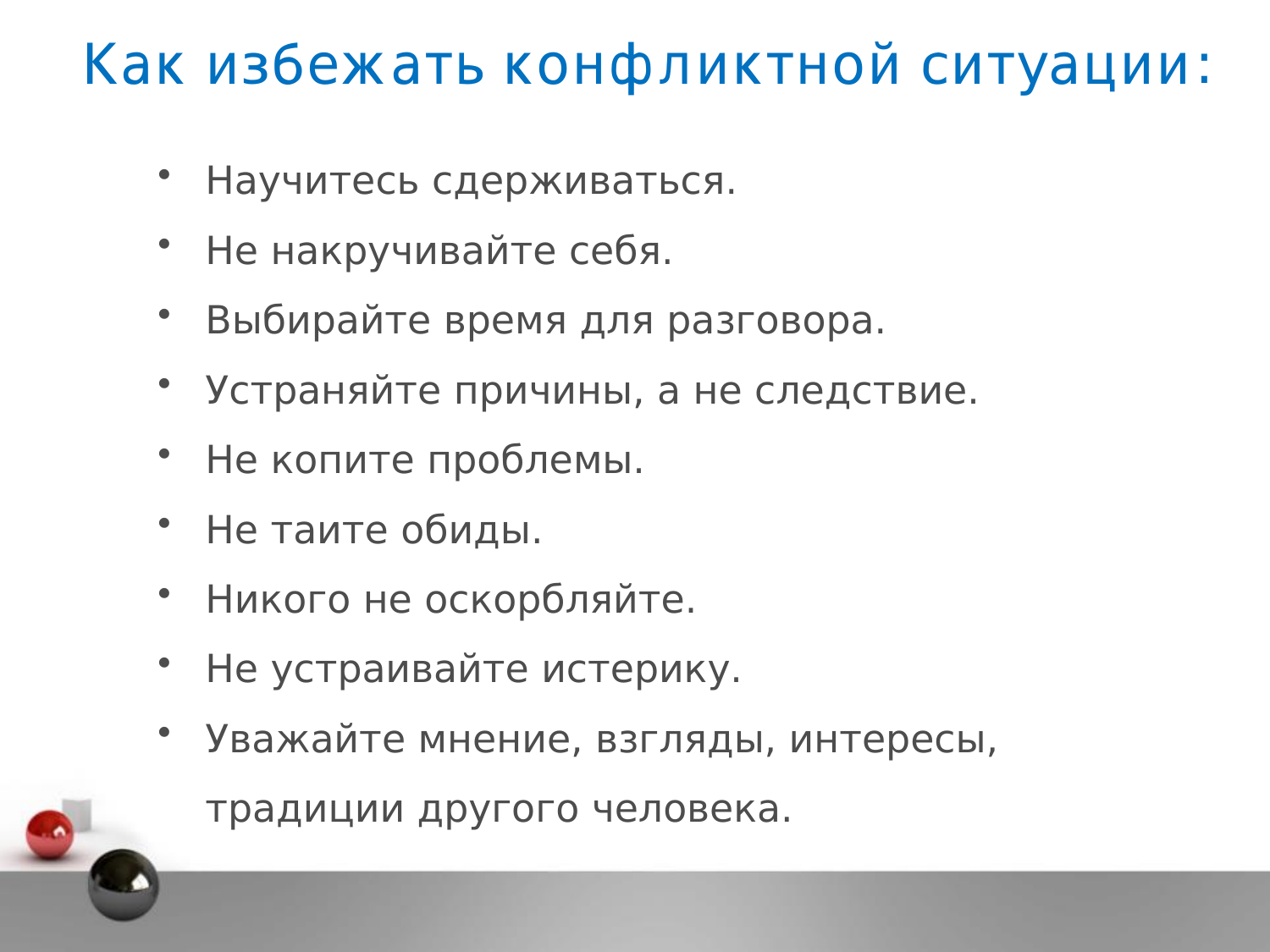

# Как избежать конфликтной ситуации:
Научитесь сдерживаться.
Не накручивайте себя.
Выбирайте время для разговора.
Устраняйте причины, а не следствие.
Не копите проблемы.
Не таите обиды.
Никого не оскорбляйте.
Не устраивайте истерику.
Уважайте мнение, взгляды, интересы, традиции другого человека.